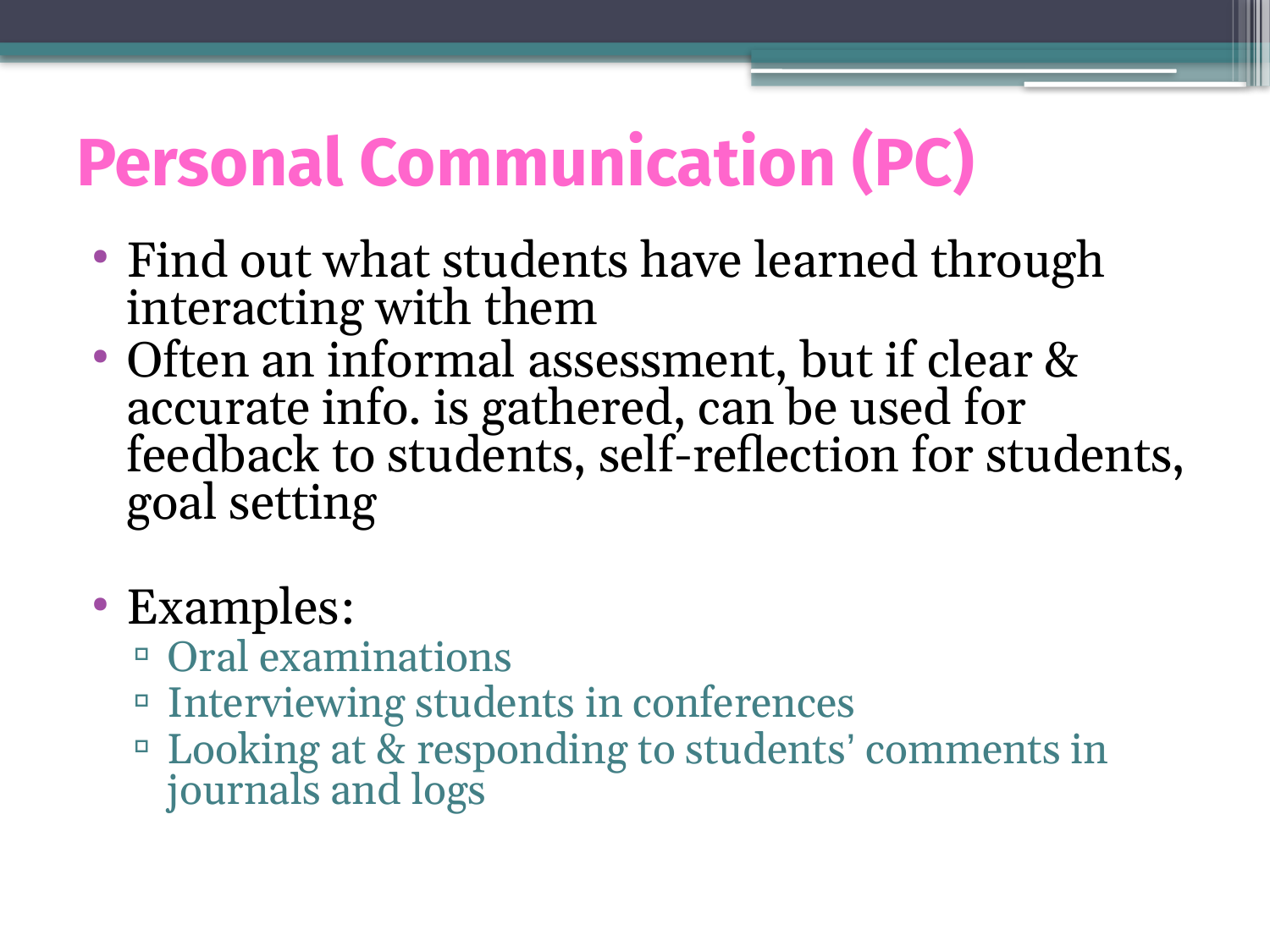

# Personal Communication (PC)
Find out what students have learned through interacting with them
Often an informal assessment, but if clear & accurate info. is gathered, can be used for feedback to students, self-reflection for students, goal setting

Examples:
Oral examinations
Interviewing students in conferences
Looking at & responding to students’ comments in journals and logs